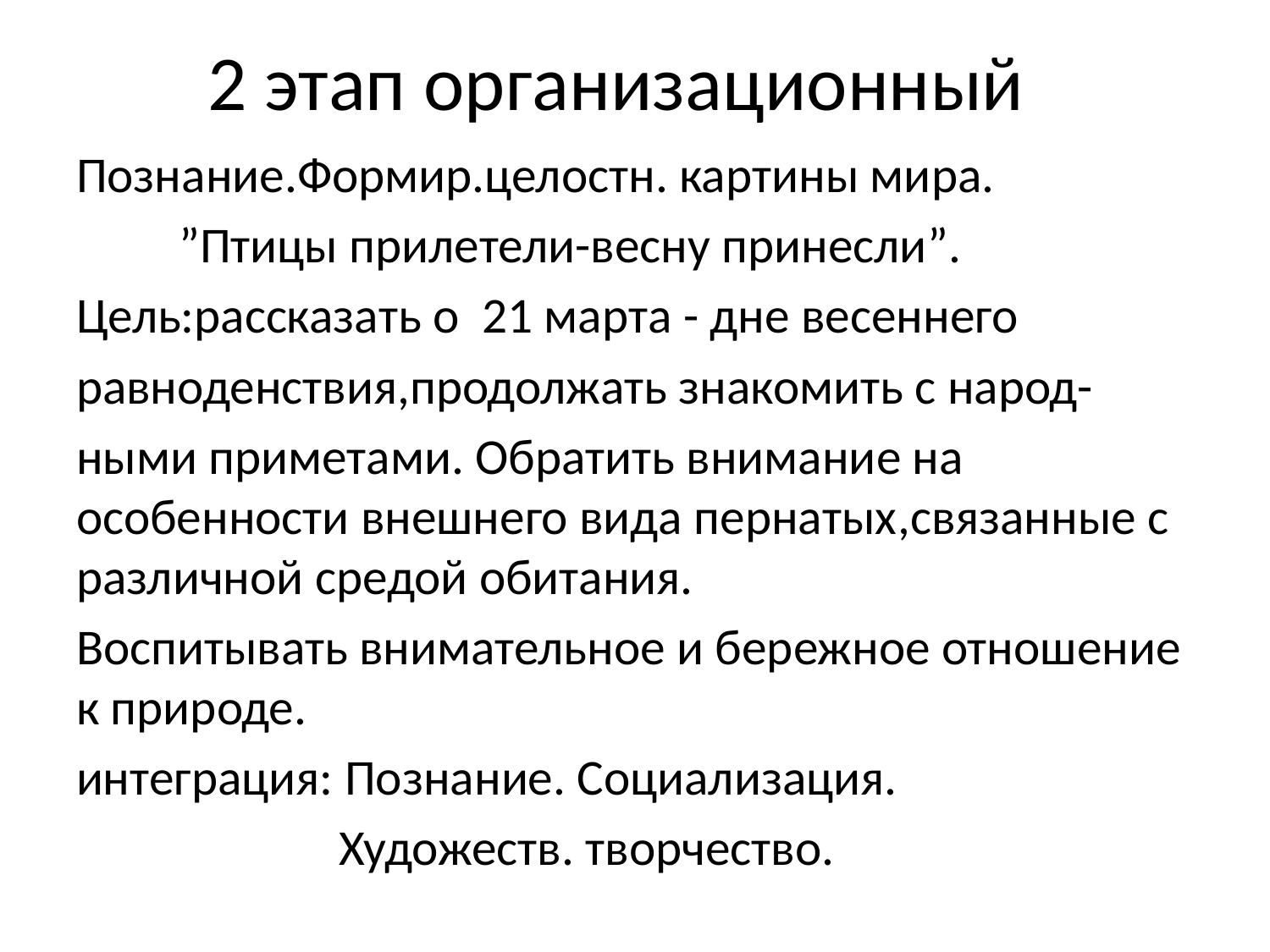

# 2 этап организационный
Познание.Формир.целостн. картины мира.
         ”Птицы прилетели-весну принесли”.
Цель:рассказать о  21 марта - дне весеннего
равноденствия,продолжать знакомить с народ-
ными приметами. Обратить внимание на особенности внешнего вида пернатых,связанные с различной средой обитания.
Воспитывать внимательное и бережное отношение к природе.
интеграция: Познание. Социализация.
                       Художеств. творчество.